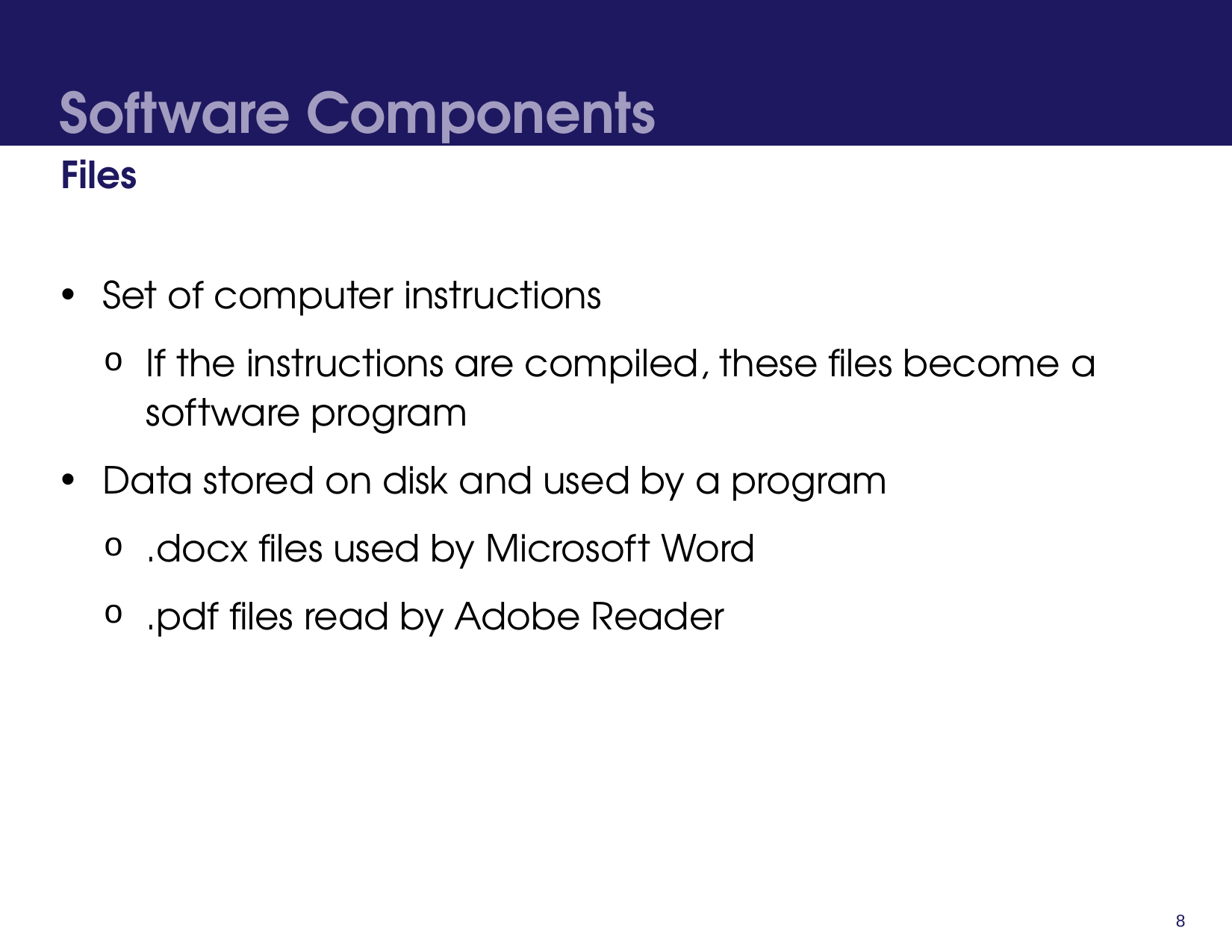

# Software Components
Files
Set of computer instructions
If the instructions are compiled, these files become a software program
Data stored on disk and used by a program
.docx files used by Microsoft Word
.pdf files read by Adobe Reader
8